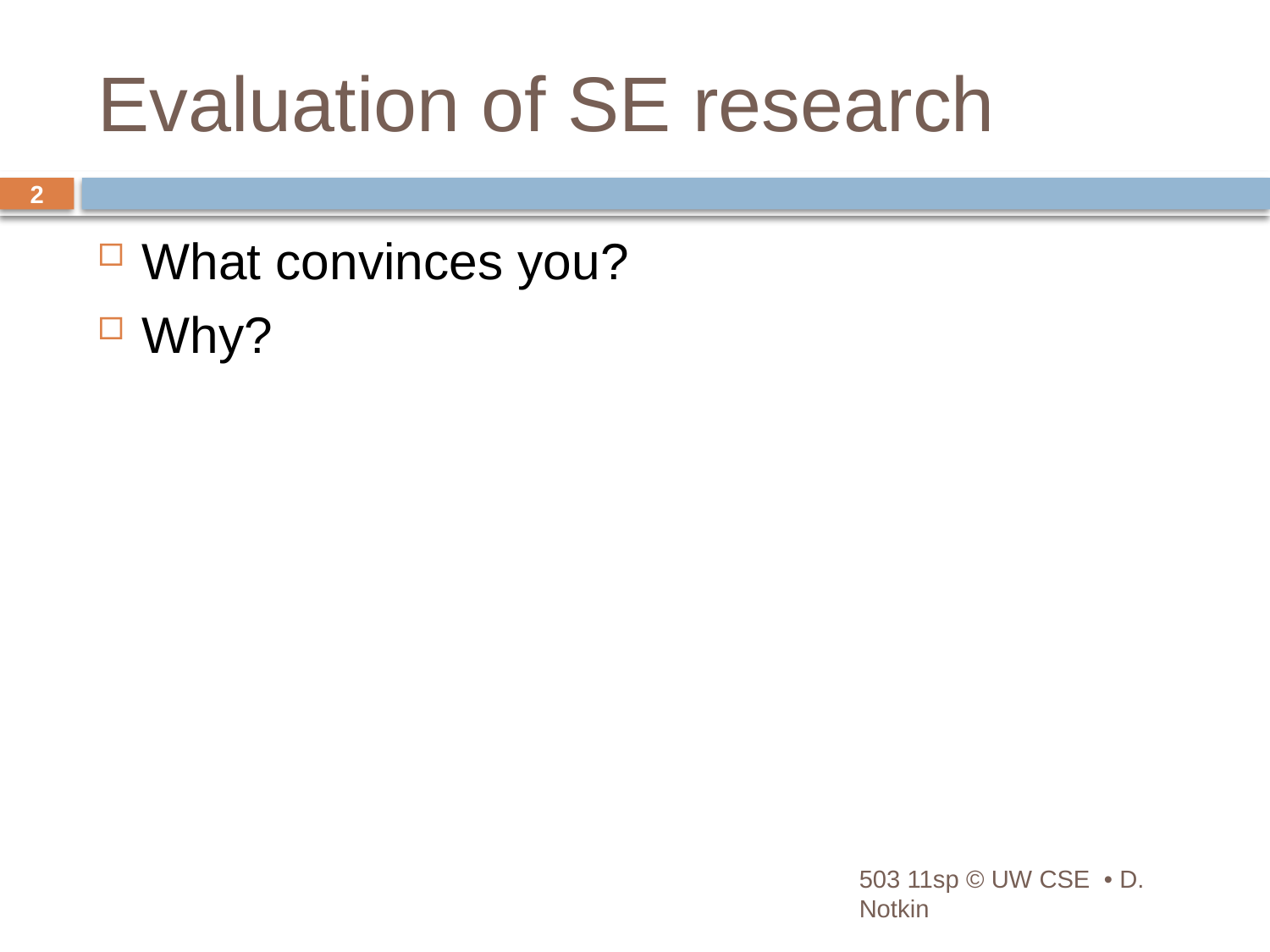

# Evaluation of SE research
2
What convinces you?
Why?
503 11sp © UW CSE  • D. Notkin